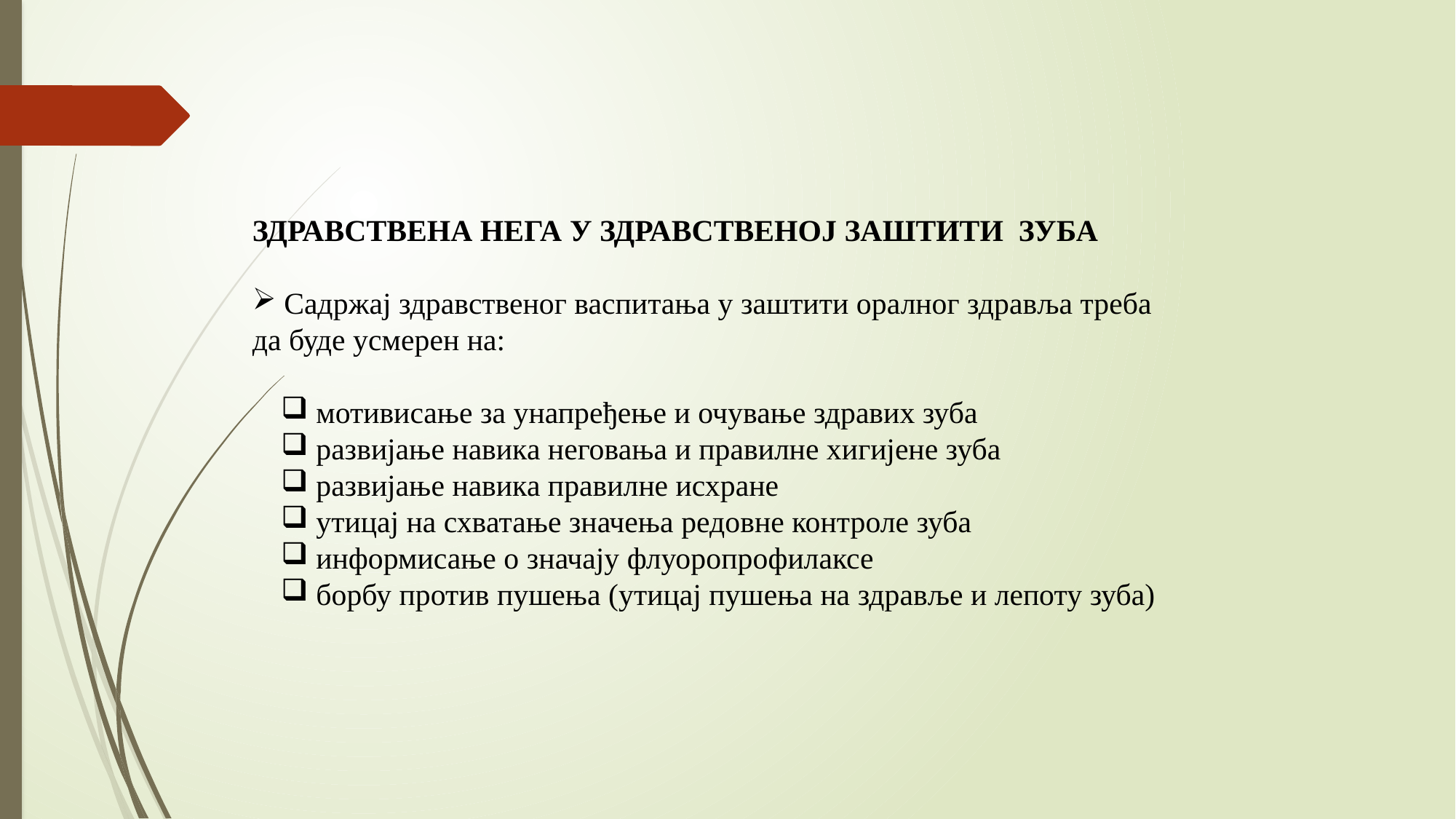

ЗДРАВСТВЕНА НЕГА У ЗДРАВСТВЕНОЈ ЗАШТИТИ  ЗУБА

 Садржај здравственог васпитања у заштити оралног здравља треба
да буде усмерен на:

 мотивисање за унапређење и очување здравих зуба
 развијање навика неговања и правилне хигијене зуба
 развијање навика правилне исхране
 утицај на схватање значења редовне контроле зуба
 информисање о значају флуоропрофилаксе
 борбу против пушења (утицај пушења на здравље и лепоту зуба)